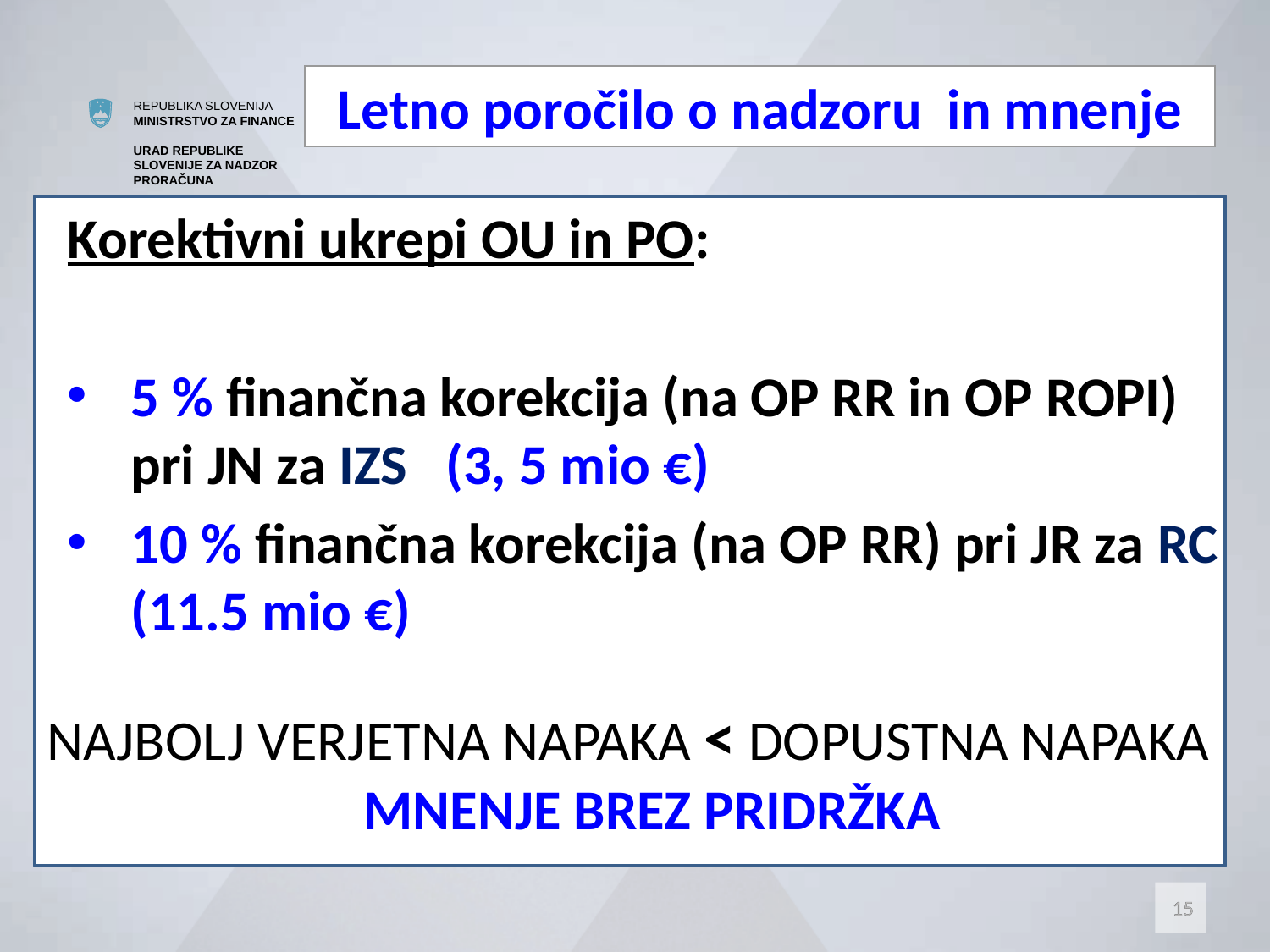

Letno poročilo o nadzoru  in mnenje

Korektivni ukrepi OU in PO:

5 % finančna korekcija (na OP RR in OP ROPI) pri JN za IZS   (3, 5 mio €)
10 % finančna korekcija (na OP RR) pri JR za RC  (11.5 mio €)
NAJBOLJ VERJETNA NAPAKA < DOPUSTNA NAPAKA
MNENJE BREZ PRIDRŽKA
15
15